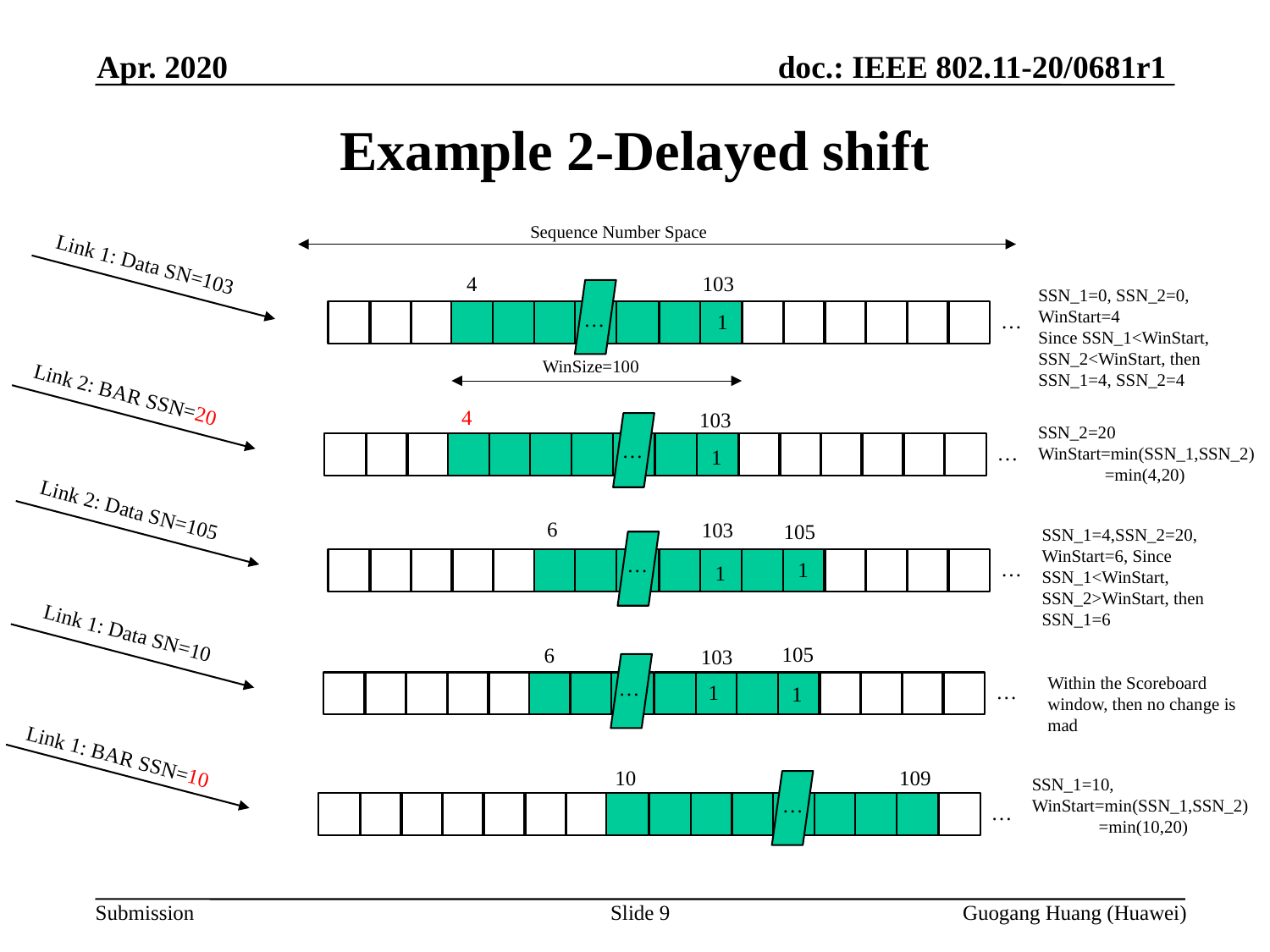

Apr. 2020
Example 2-Delayed shift
Sequence Number Space
Link 1: Data SN=103
4
103
SSN_1=0, SSN_2=0, WinStart=4
Since SSN_1<WinStart, SSN_2<WinStart, then SSN_1=4, SSN_2=4

…

…
1
WinSize=100
Link 2: BAR SSN=20
4
103

SSN_2=20
WinStart=min(SSN_1,SSN_2)
               =min(4,20)
…

…
1
Link 2: Data SN=105
6
103
105
SSN_1=4,SSN_2=20, WinStart=6, Since
SSN_1<WinStart,
SSN_2>WinStart, then
SSN_1=6

…

…
1
1
Link 1: Data SN=10
105
6
103

Within the Scoreboard window, then no change is mad
…

…
1
1
Link 1: BAR SSN=10
10
109
SSN_1=10,
WinStart=min(SSN_1,SSN_2)
               =min(10,20)

…

…
Slide 9
Guogang Huang (Huawei)